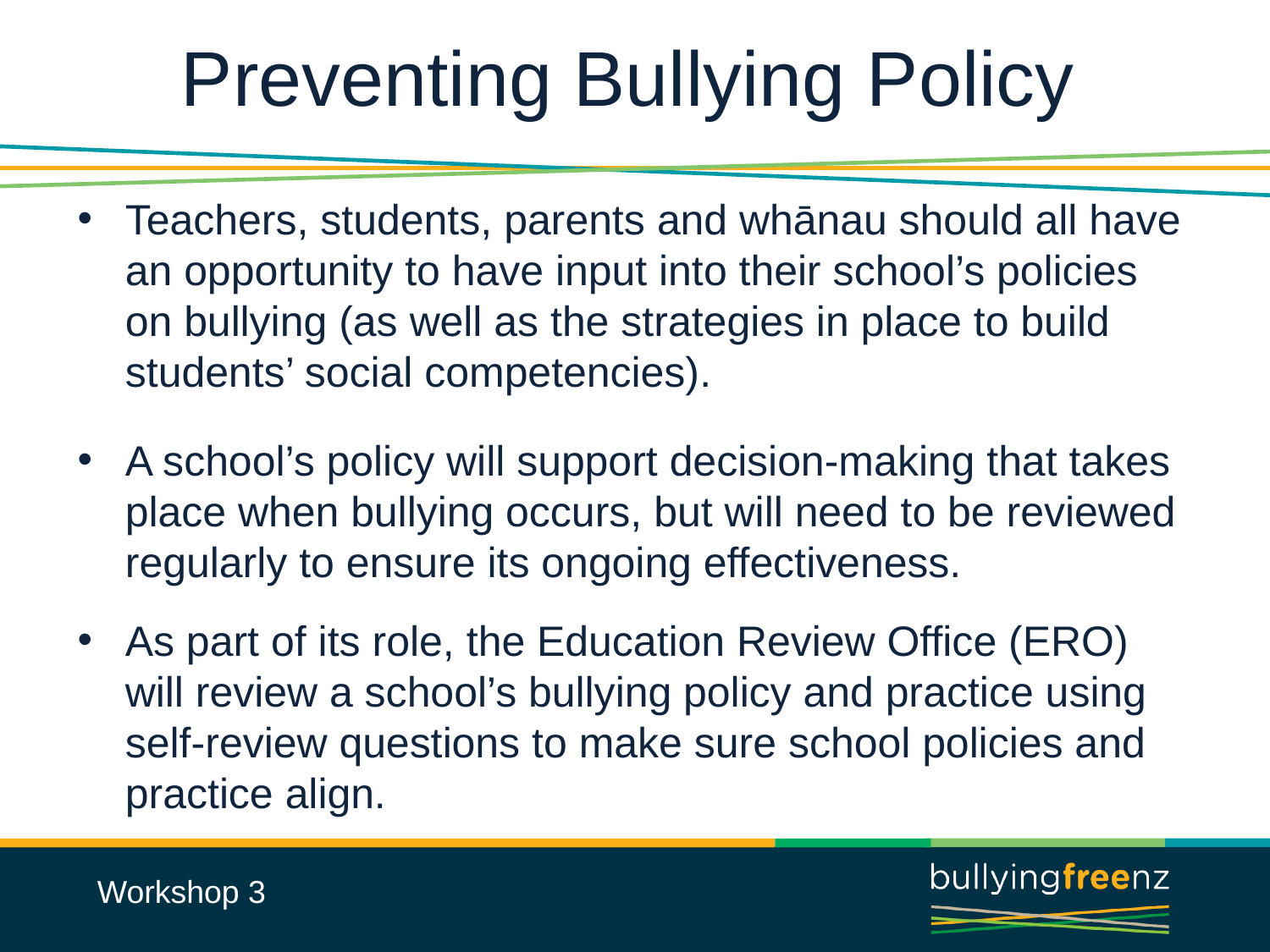

# Preventing Bullying Policy
Teachers, students, parents and whānau should all have an opportunity to have input into their school’s policies on bullying (as well as the strategies in place to build students’ social competencies).

A school’s policy will support decision-making that takes place when bullying occurs, but will need to be reviewed regularly to ensure its ongoing effectiveness.

As part of its role, the Education Review Office (ERO) will review a school’s bullying policy and practice using self-review questions to make sure school policies and practice align.
Workshop 3